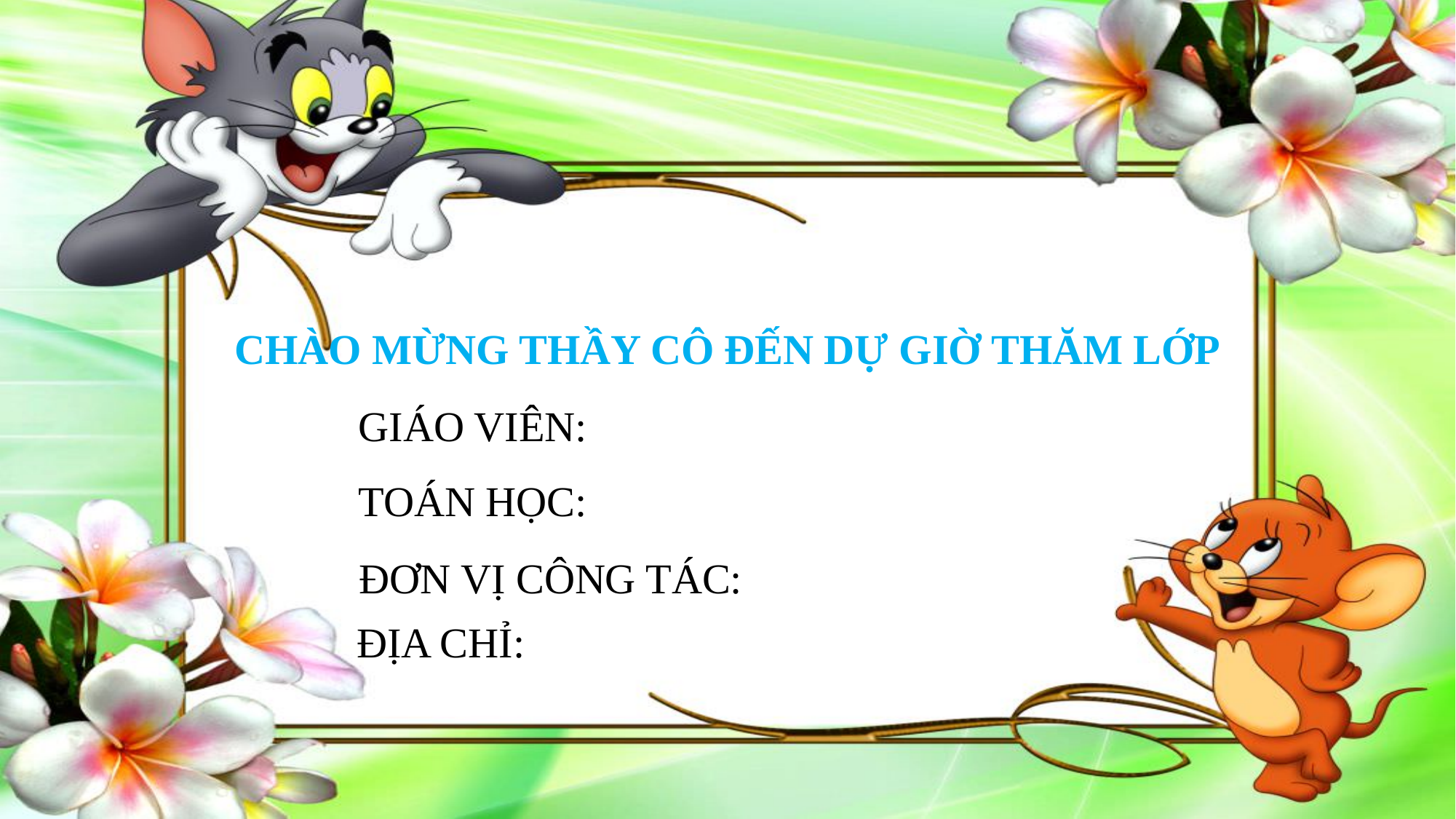

CHÀO MỪNG THẦY CÔ ĐẾN DỰ GIỜ THĂM LỚP
Giáo viên:
Toán học:
Đơn vị công tác:
Địa chỉ: